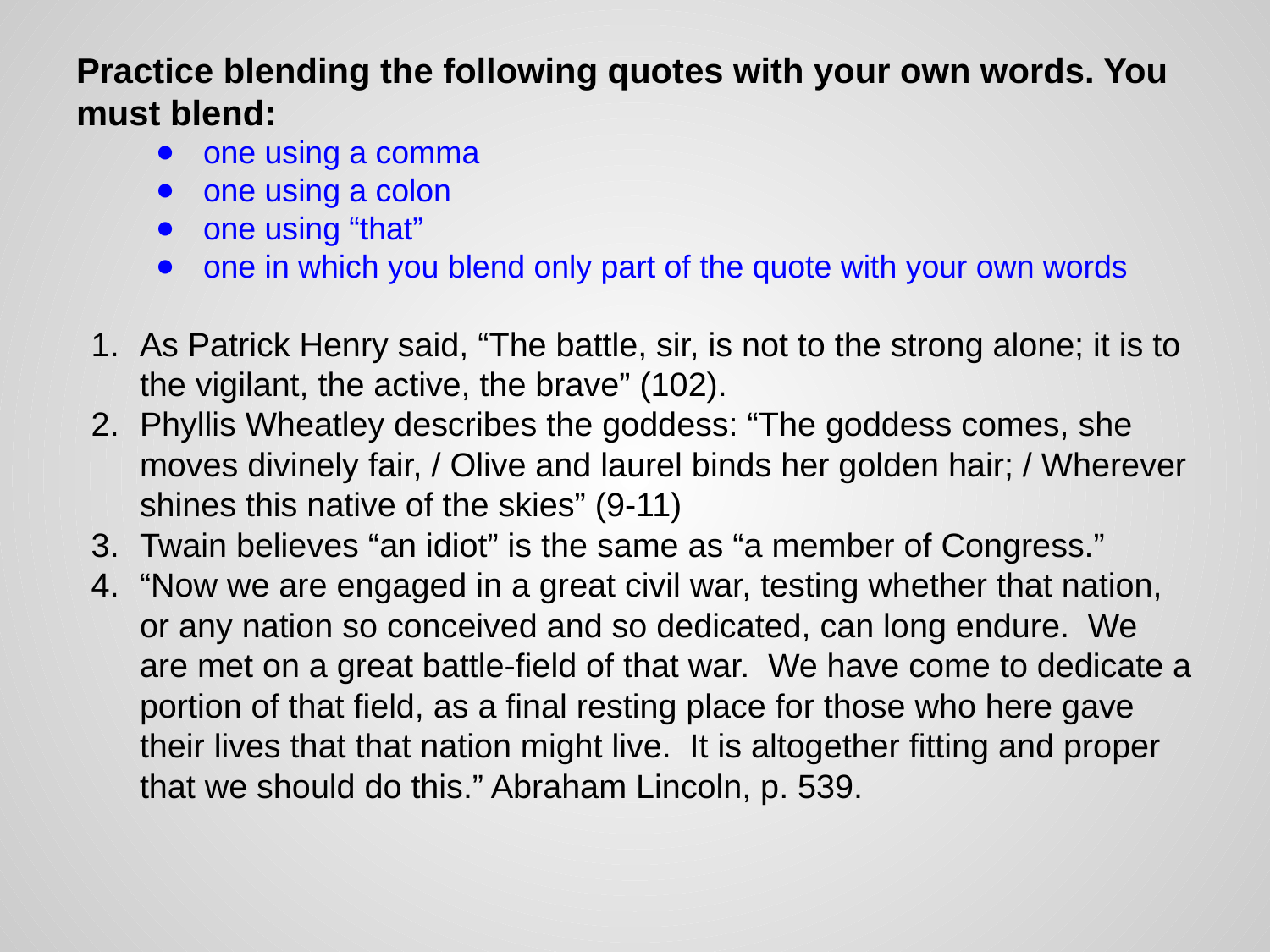

Practice blending the following quotes with your own words. You must blend:
one using a comma
one using a colon
one using “that”
one in which you blend only part of the quote with your own words

As Patrick Henry said, “The battle, sir, is not to the strong alone; it is to the vigilant, the active, the brave” (102).
Phyllis Wheatley describes the goddess: “The goddess comes, she moves divinely fair, / Olive and laurel binds her golden hair; / Wherever shines this native of the skies” (9-11)
Twain believes “an idiot” is the same as “a member of Congress.”
“Now we are engaged in a great civil war, testing whether that nation, or any nation so conceived and so dedicated, can long endure.  We are met on a great battle-field of that war.  We have come to dedicate a portion of that field, as a final resting place for those who here gave their lives that that nation might live.  It is altogether fitting and proper that we should do this.” Abraham Lincoln, p. 539.